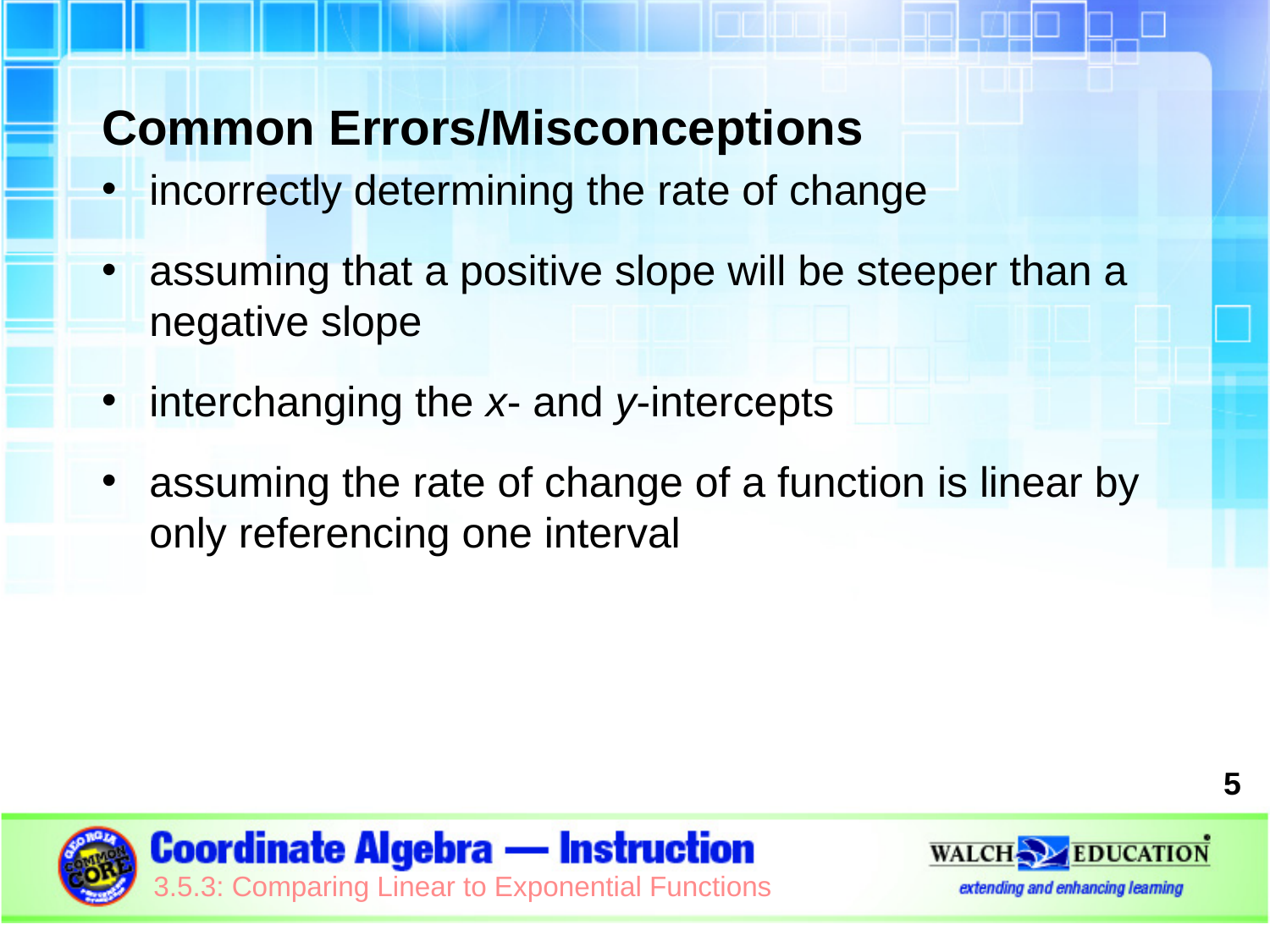

Common Errors/Misconceptions
incorrectly determining the rate of change
assuming that a positive slope will be steeper than a negative slope
interchanging the x- and y-intercepts
assuming the rate of change of a function is linear by only referencing one interval
5
3.5.3: Comparing Linear to Exponential Functions